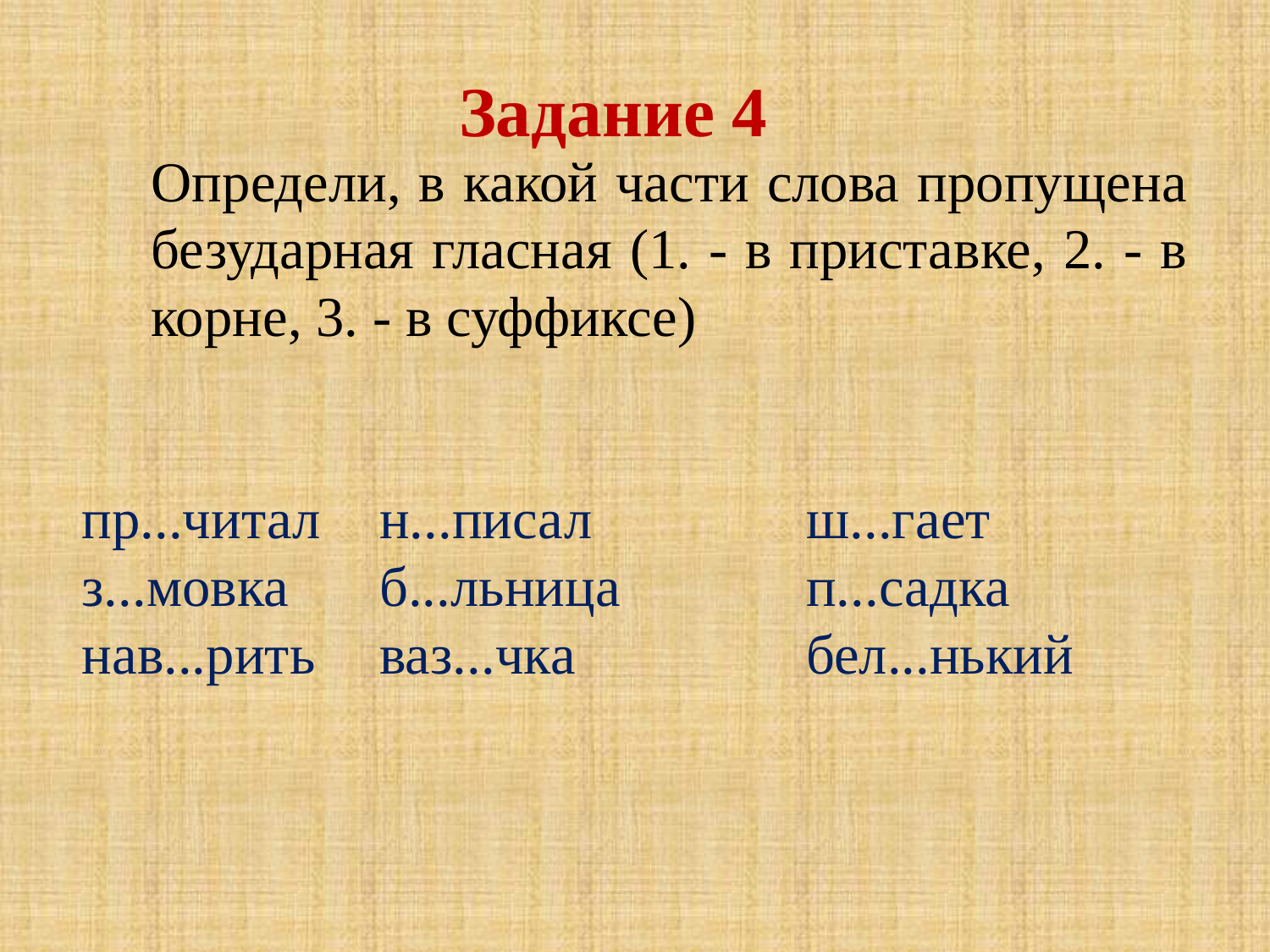

Задание 4
Определи, в какой части слова пропущена безударная гласная (1. - в приставке, 2. - в корне, 3. - в суффиксе)
пр...читал
з...мовка
нав...рить
н...писал
б...льница
ваз...чка
ш...гает
п...садка
бел...нький